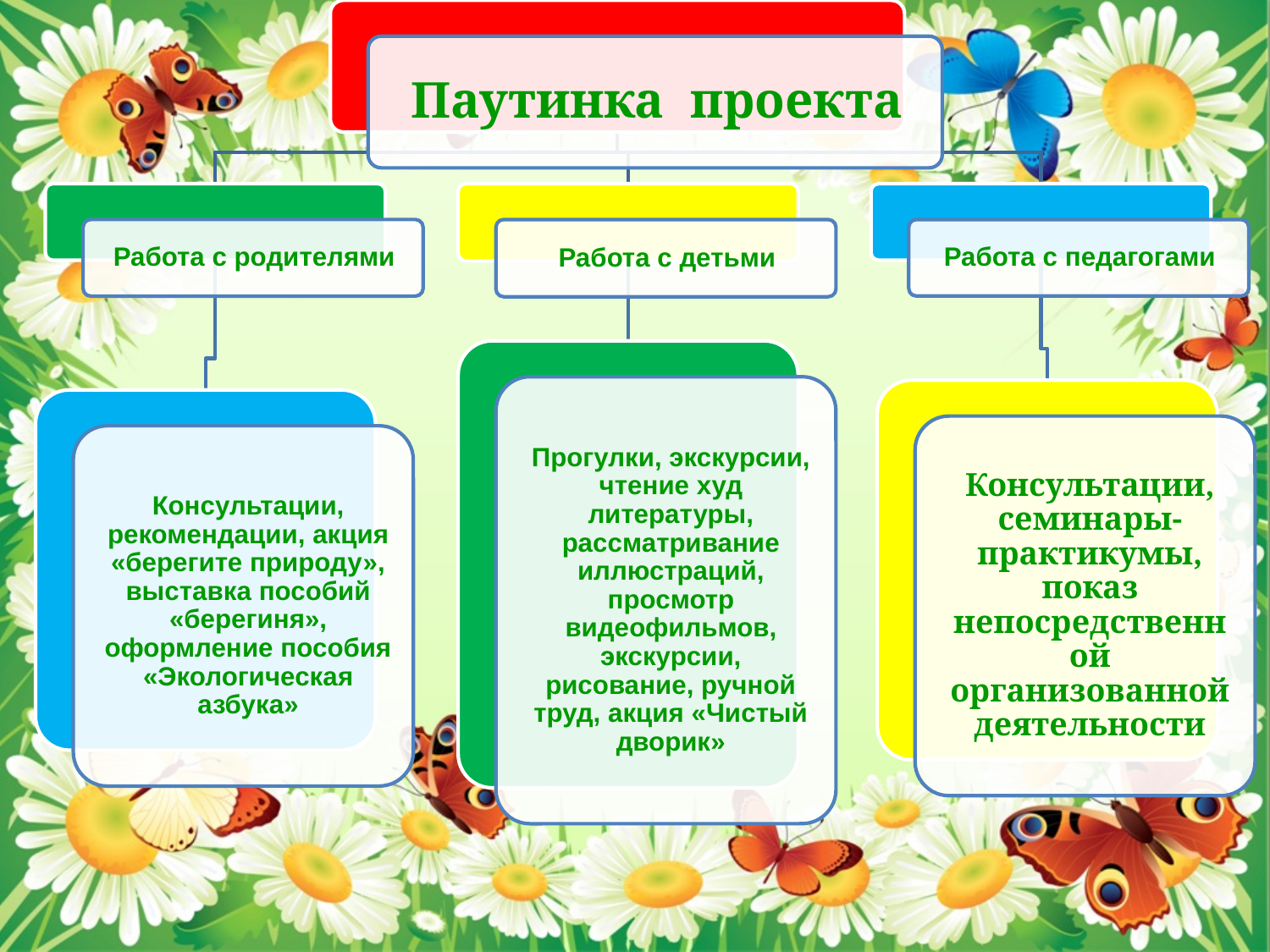

Паутинка  проекта
Работа с родителями
Консультации, рекомендации, акция «берегите природу», выставка пособий «берегиня», оформление пособия «Экологическая азбука»
Работа с детьми
Прогулки, экскурсии, чтение худ литературы, рассматривание иллюстраций, просмотр видеофильмов, экскурсии, рисование, ручной труд, акция «Чистый дворик»
Работа с педагогами
Консультации, семинары-практикумы, показ непосредственной организованной деятельности